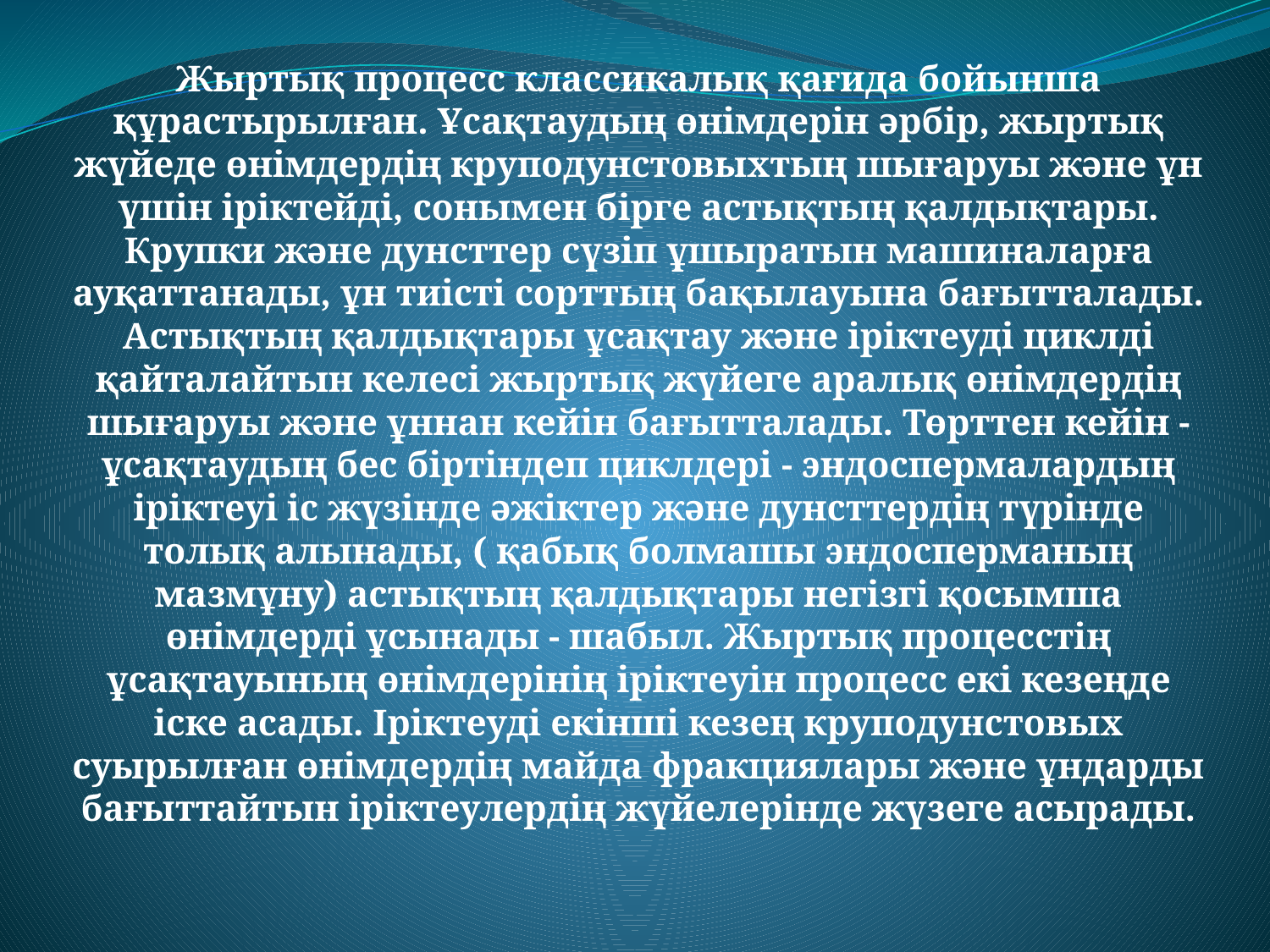

Жыртық процесс классикалық қағида бойынша құрастырылған. Ұсақтаудың өнiмдерiн әрбiр, жыртық жүйеде өнiмдердiң круподунстовыхтың шығаруы және ұн үшiн iрiктейдi, сонымен бiрге астықтың қалдықтары. Крупки және дунсттер сүзiп ұшыратын машиналарға ауқаттанады, ұн тиiстi сорттың бақылауына бағытталады. Астықтың қалдықтары ұсақтау және iрiктеудi циклдi қайталайтын келесi жыртық жүйеге аралық өнiмдердiң шығаруы және ұннан кейiн бағытталады. Төрттен кейiн - ұсақтаудың бес бiртiндеп циклдерi - эндоспермалардың iрiктеуi iс жүзiнде әжiктер және дунсттердiң түрiнде толық алынады, ( қабық болмашы эндосперманың мазмұну) астықтың қалдықтары негiзгi қосымша өнiмдердi ұсынады - шабыл. Жыртық процесстiң ұсақтауының өнiмдерiнiң iрiктеуiн процесс екi кезеңде iске асады. Iрiктеудi екiншi кезең круподунстовых суырылған өнiмдердiң майда фракциялары және ұндарды бағыттайтын iрiктеулердiң жүйелерiнде жүзеге асырады.